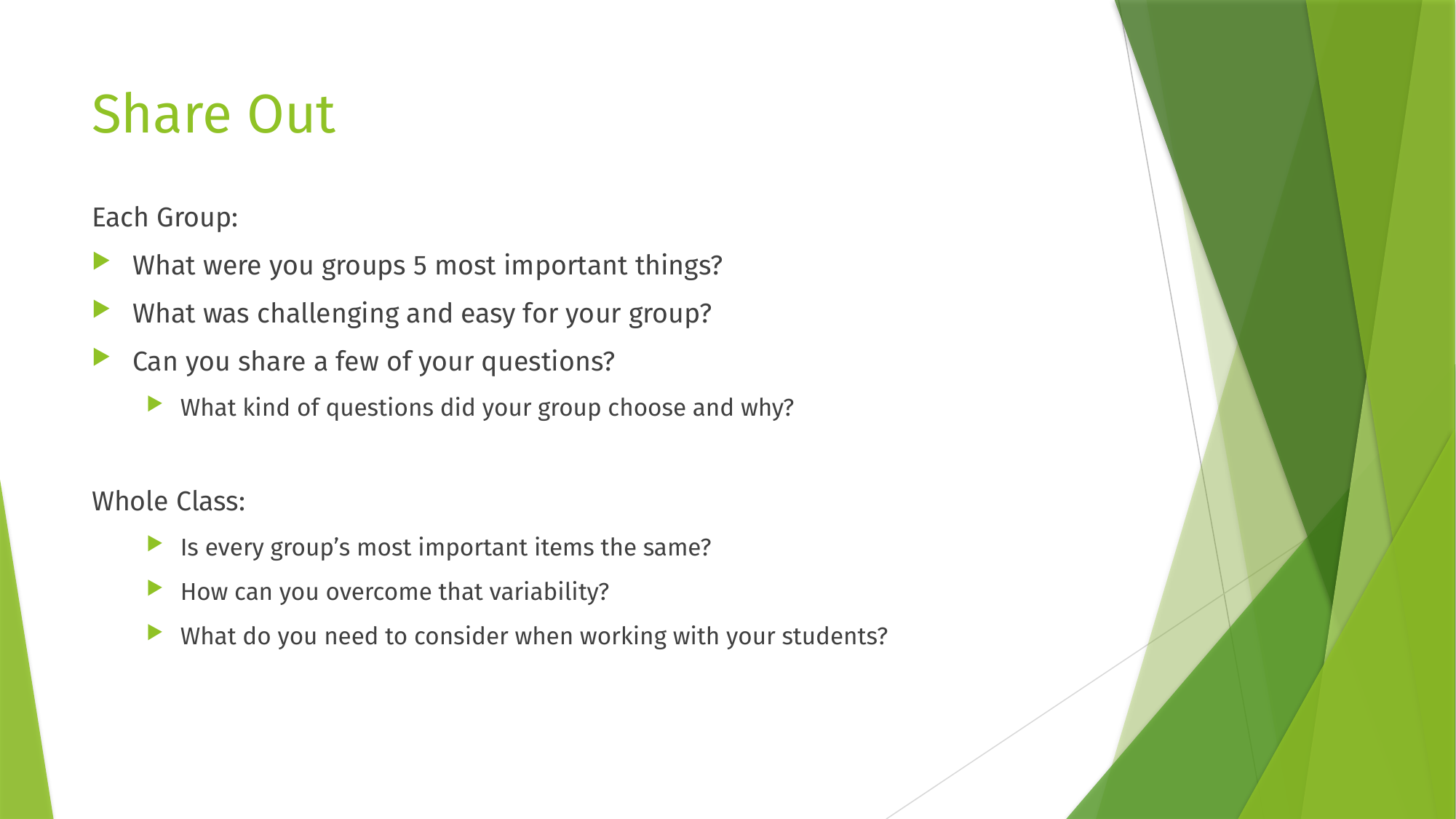

# Share Out
Each Group:
What were you groups 5 most important things?
What was challenging and easy for your group?
Can you share a few of your questions?
What kind of questions did your group choose and why?

Whole Class:
Is every group’s most important items the same?
How can you overcome that variability?
What do you need to consider when working with your students?